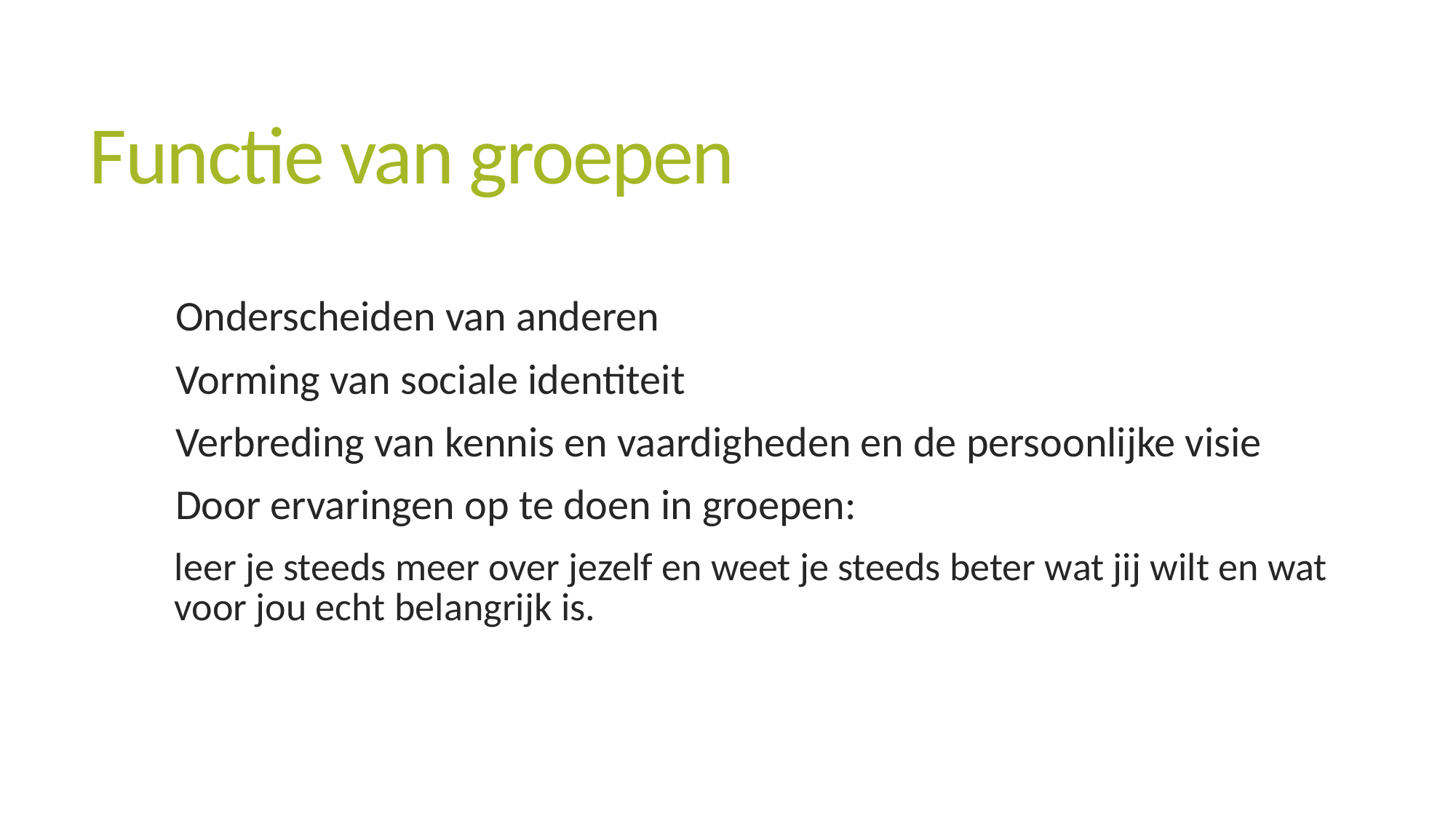

# Functie van groepen
Onderscheiden van anderen
Vorming van sociale identiteit
Verbreding van kennis en vaardigheden en de persoonlijke visie
Door ervaringen op te doen in groepen:
leer je steeds meer over jezelf en weet je steeds beter wat jij wilt en wat voor jou echt belangrijk is.